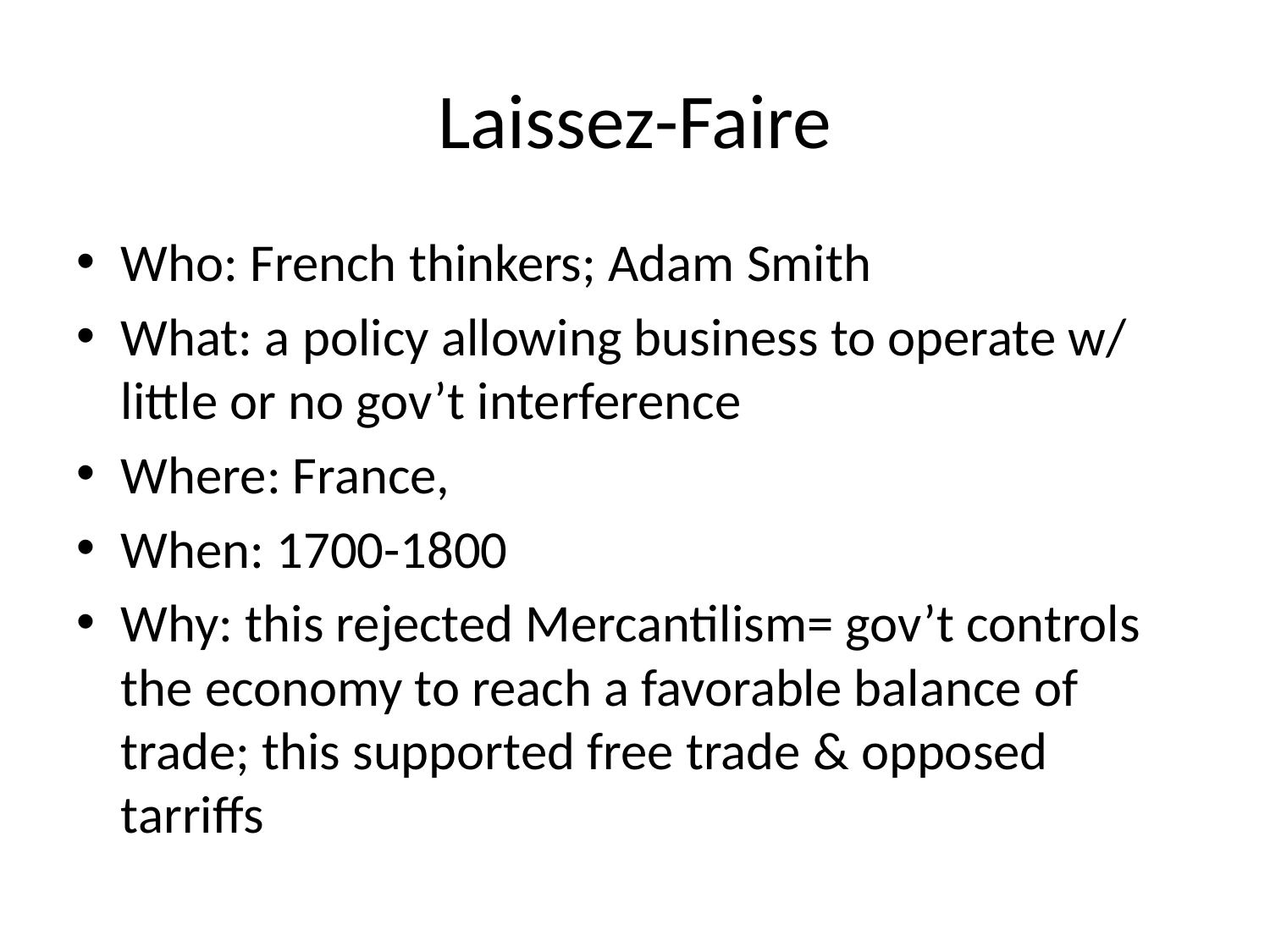

# Laissez-Faire
Who: French thinkers; Adam Smith
What: a policy allowing business to operate w/ little or no gov’t interference
Where: France,
When: 1700-1800
Why: this rejected Mercantilism= gov’t controls the economy to reach a favorable balance of trade; this supported free trade & opposed tarriffs